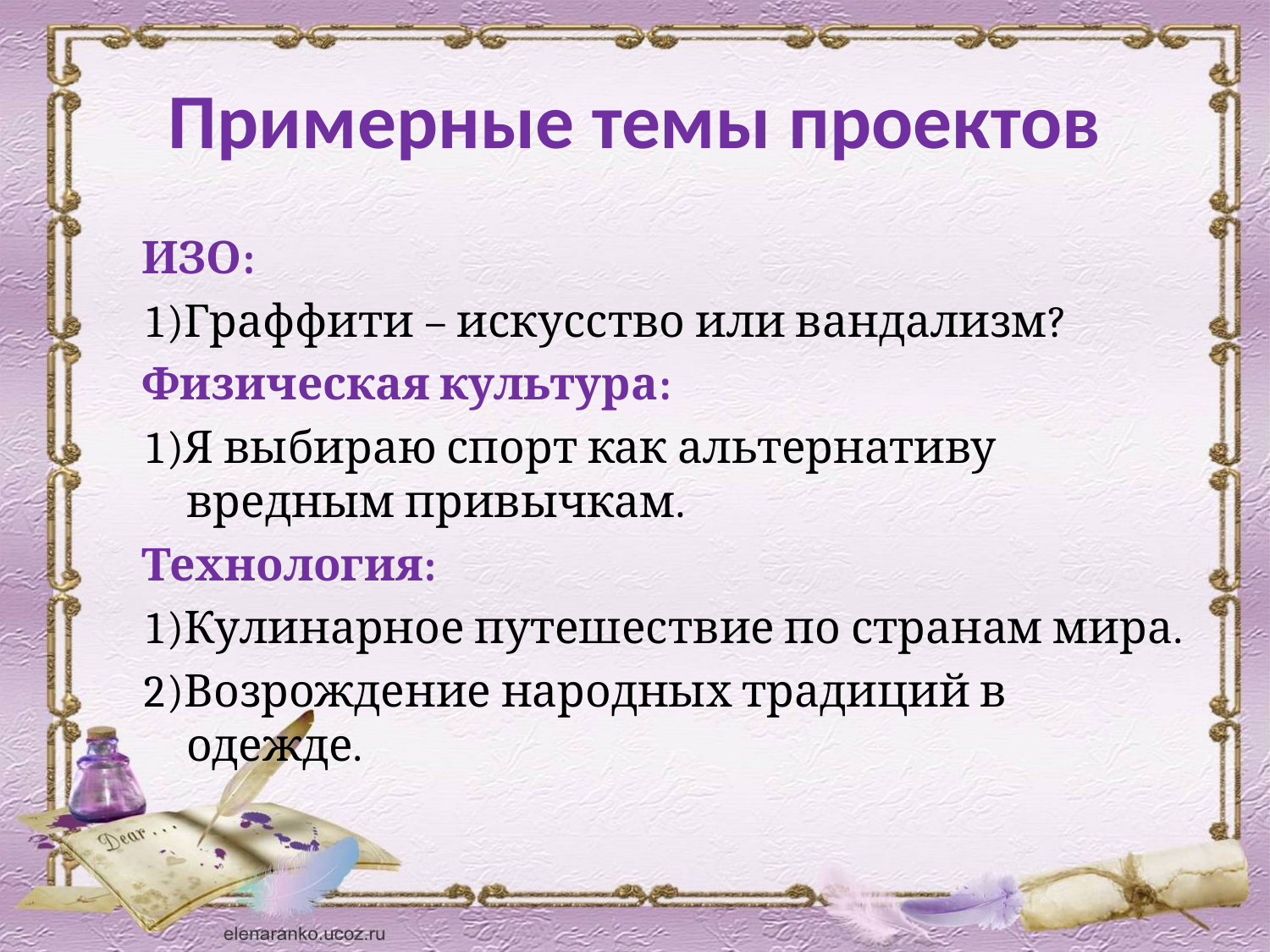

# Примерные темы проектов
ИЗО:
1)Граффити – искусство или вандализм?
Физическая культура:
1)Я выбираю спорт как альтернативу вредным привычкам.
Технология:
1)Кулинарное путешествие по странам мира.
2)Возрождение народных традиций в одежде.